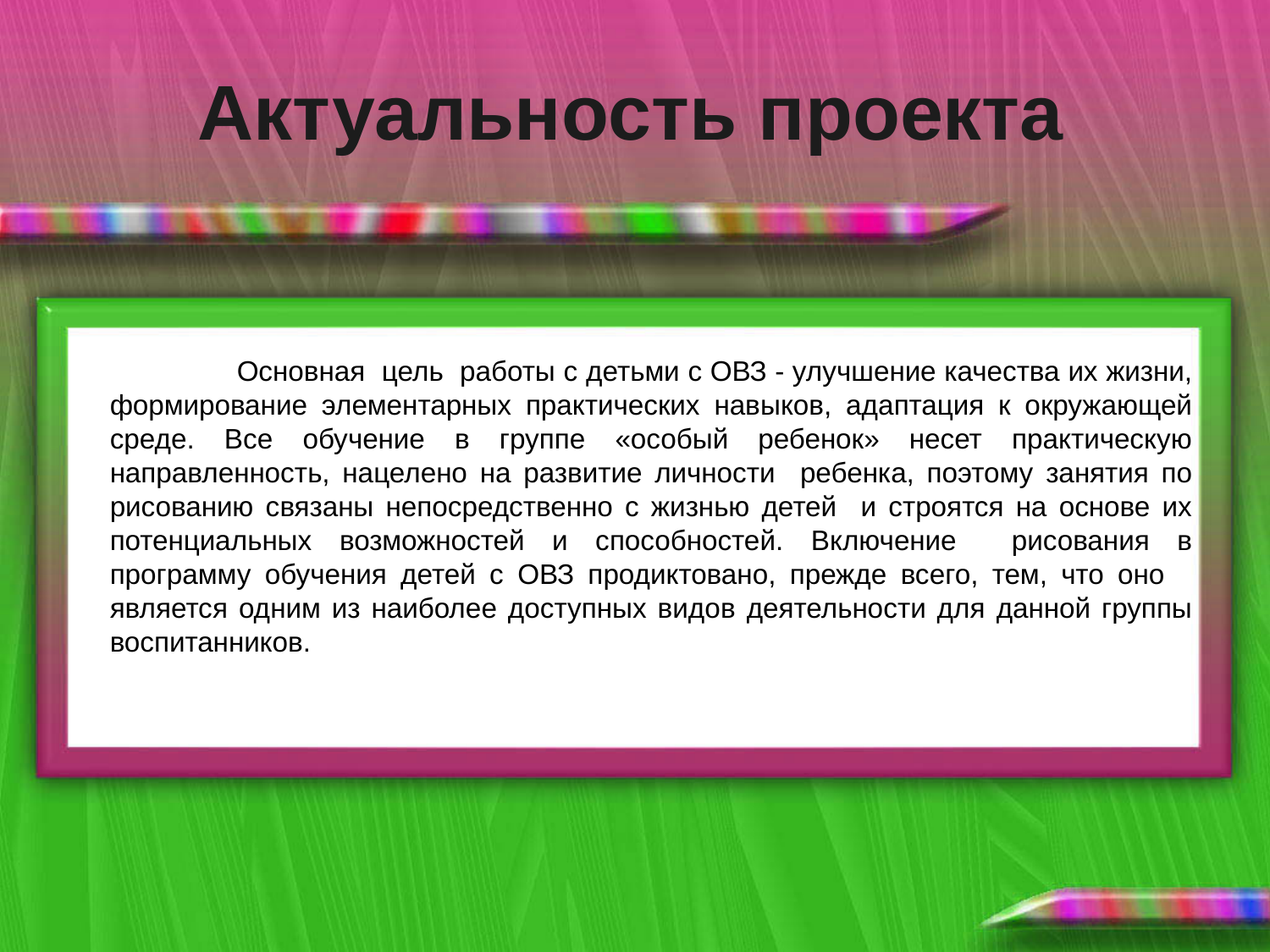

# Актуальность проекта

		Основная  цель  работы с детьми с ОВЗ - улучшение качества их жизни, формирование элементарных практических навыков, адаптация к окружающей среде. Все обучение в группе «особый ребенок» несет практическую направленность, нацелено на развитие личности  ребенка, поэтому занятия по рисованию связаны непосредственно с жизнью детей  и строятся на основе их потенциальных возможностей и способностей. Включение  рисования в программу обучения детей с ОВЗ продиктовано, прежде всего, тем, что оно   является одним из наиболее доступных видов деятельности для данной группы воспитанников.